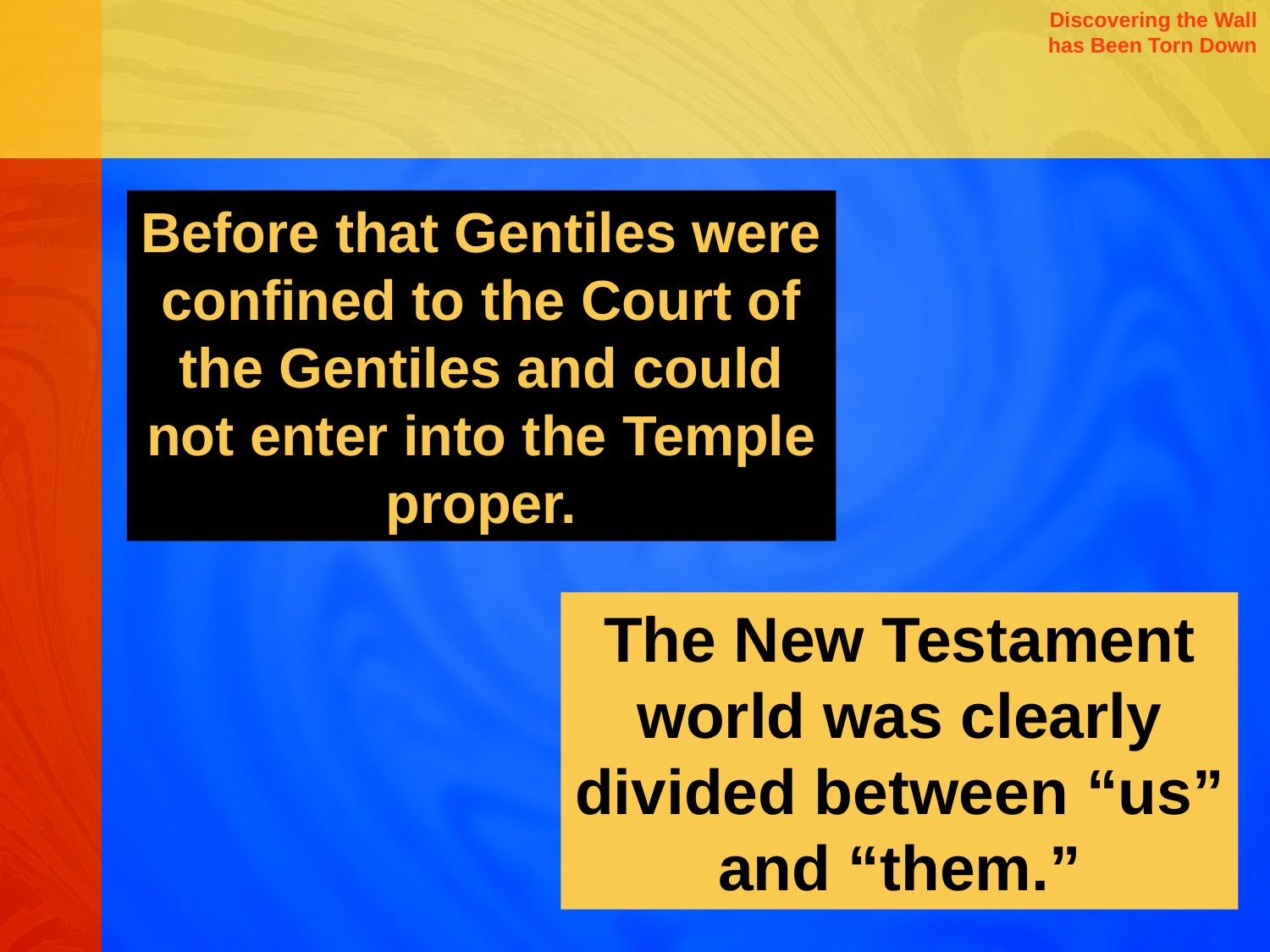

Discovering the Wall has Been Torn Down
Before that Gentiles were confined to the Court of the Gentiles and could not enter into the Temple proper.
The New Testament world was clearly divided between “us” and “them.”